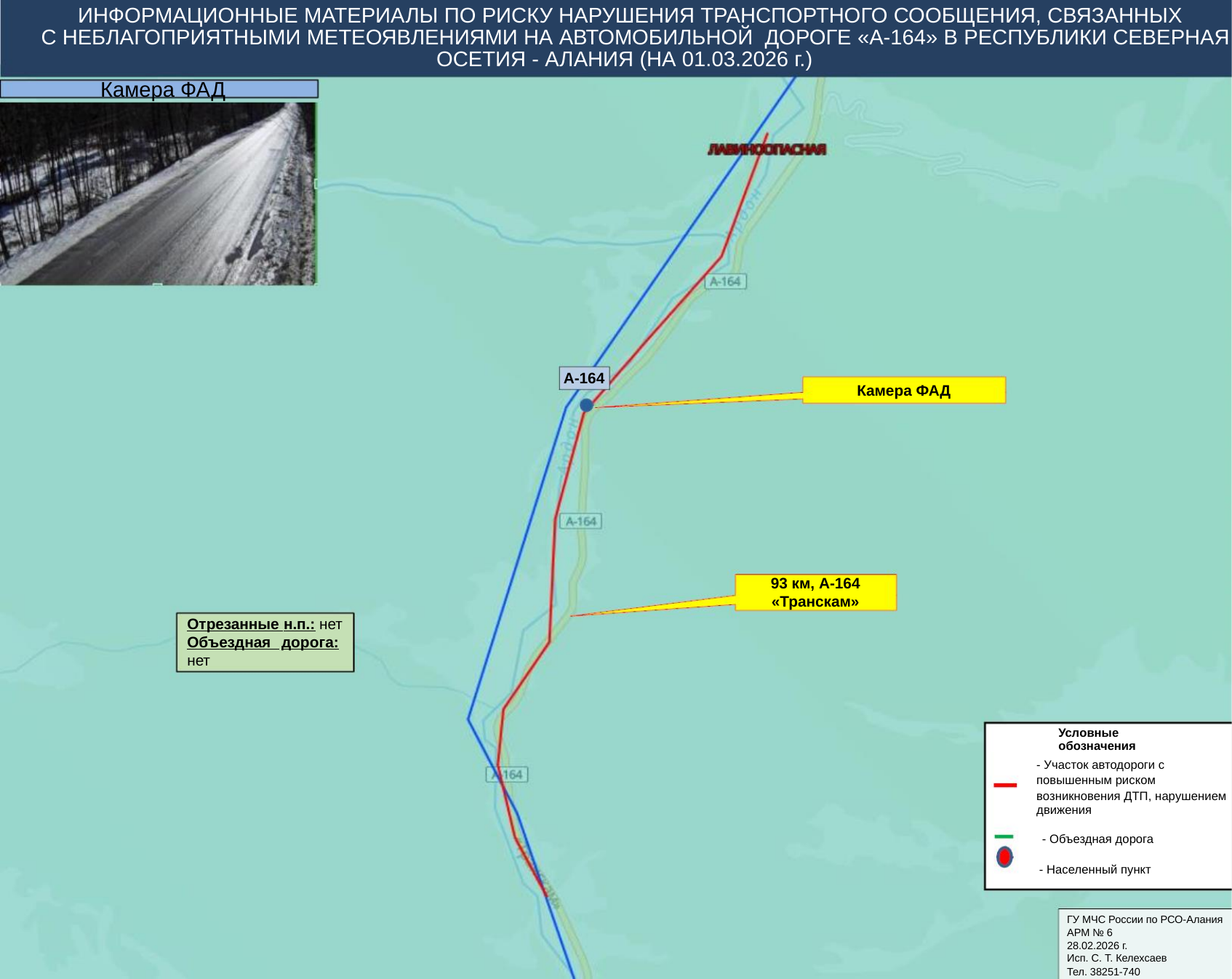

ИНФОРМАЦИОННЫЕ МАТЕРИАЛЫ ПО РИСКУ НАРУШЕНИЯ ТРАНСПОРТНОГО СООБЩЕНИЯ, СВЯЗАННЫХ
С НЕБЛАГОПРИЯТНЫМИ МЕТЕОЯВЛЕНИЯМИ НА АВТОМОБИЛЬНОЙ ДОРОГЕ «А-164» В РЕСПУБЛИКИ СЕВЕРНАЯ
ОСЕТИЯ - АЛАНИЯ (НА 01.03.2026 г.)
Камера ФАД
А-164
Камера ФАД
93 км, А-164
«Транскам»
Отрезанные н.п.: нет
Объездная  дорога:
нет
Условные обозначения
- Участок автодороги с
повышенным риском
возникновения ДТП, нарушением
движения
- Объездная дорога
- Населенный пункт
ГУ МЧС России по РСО-Алания
АРМ № 6
28.02.2026 г.
Исп. С. Т. Келехсаев
Тел. 38251-740